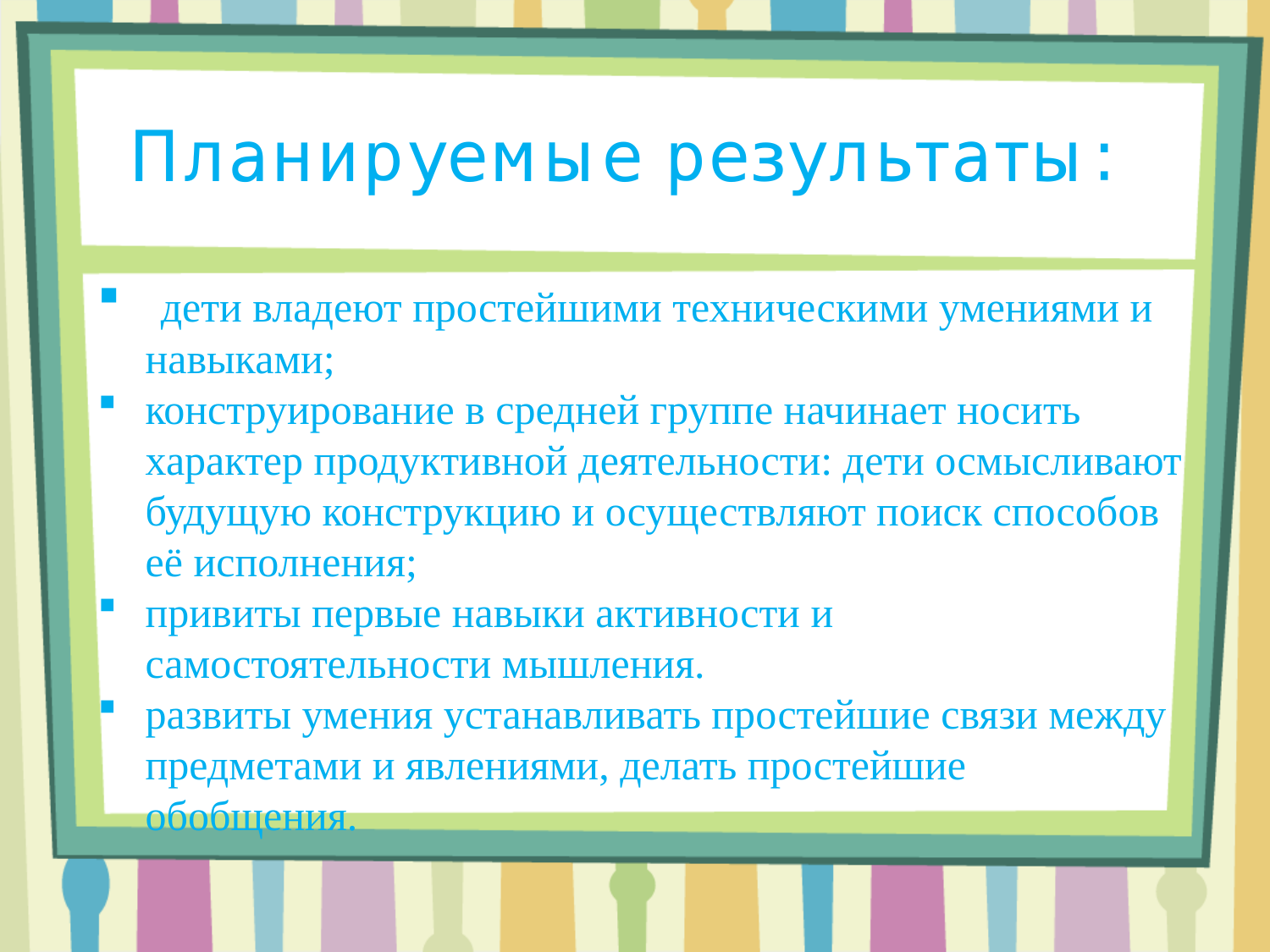

# Планируемые результаты:
 дети владеют простейшими техническими умениями и навыками;
конструирование в средней группе начинает носить характер продуктивной деятельности: дети осмысливают будущую конструкцию и осуществляют поиск способов её исполнения;
привиты первые навыки активности и самостоятельности мышления.
развиты умения устанавливать простейшие связи между предметами и явлениями, делать простейшие обобщения.